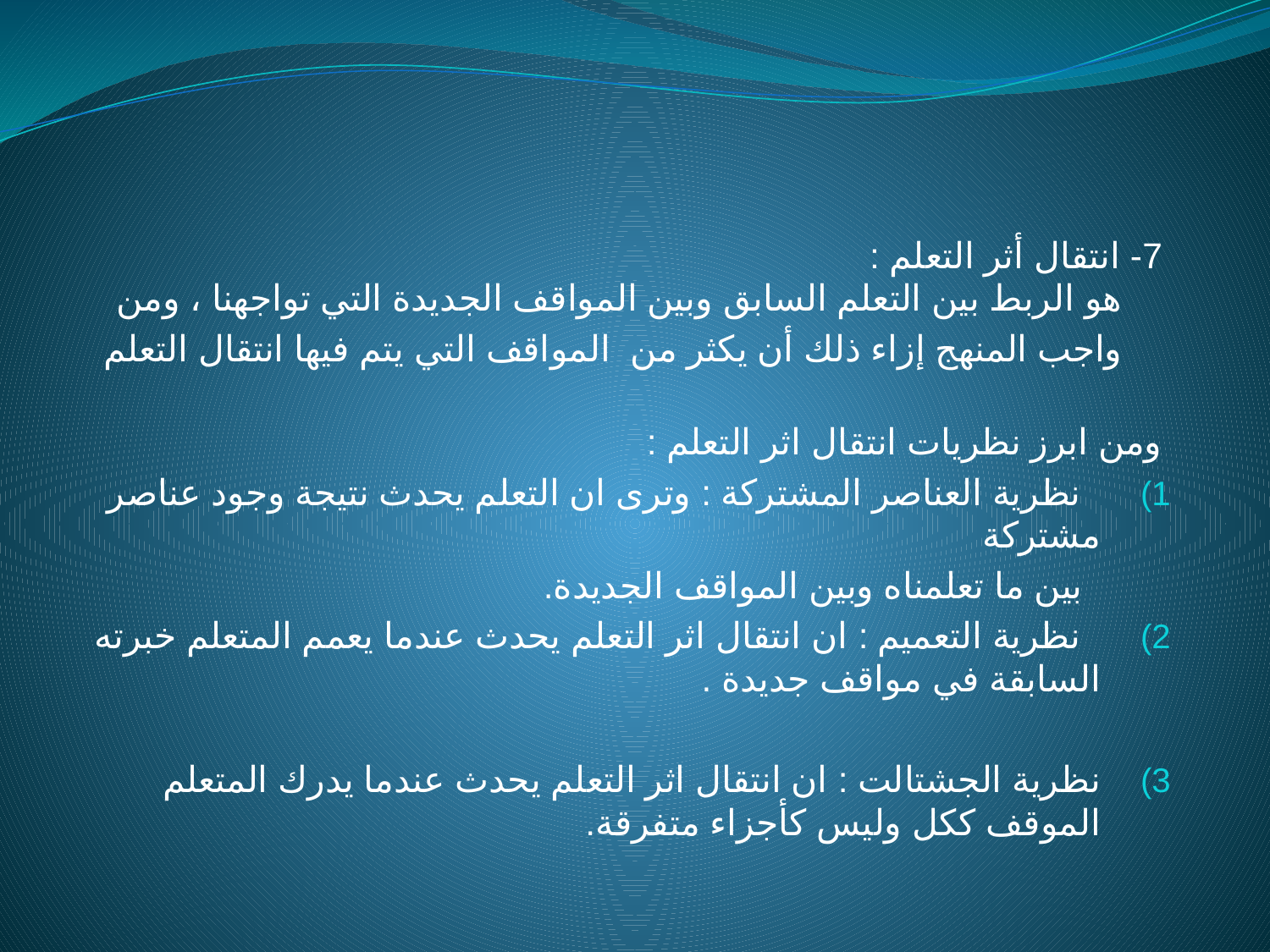

#
7- انتقال أثر التعلم : 
    هو الربط بين التعلم السابق وبين المواقف الجديدة التي تواجهنا ، ومن
    واجب المنهج إزاء ذلك أن يكثر من  المواقف التي يتم فيها انتقال التعلم
ومن ابرز نظريات انتقال اثر التعلم :
  نظرية العناصر المشتركة : وترى ان التعلم يحدث نتيجة وجود عناصر مشتركة
        بين ما تعلمناه وبين المواقف الجديدة.
  نظرية التعميم : ان انتقال اثر التعلم يحدث عندما يعمم المتعلم خبرته السابقة في مواقف جديدة .

نظرية الجشتالت : ان انتقال اثر التعلم يحدث عندما يدرك المتعلم الموقف ككل وليس كأجزاء متفرقة.